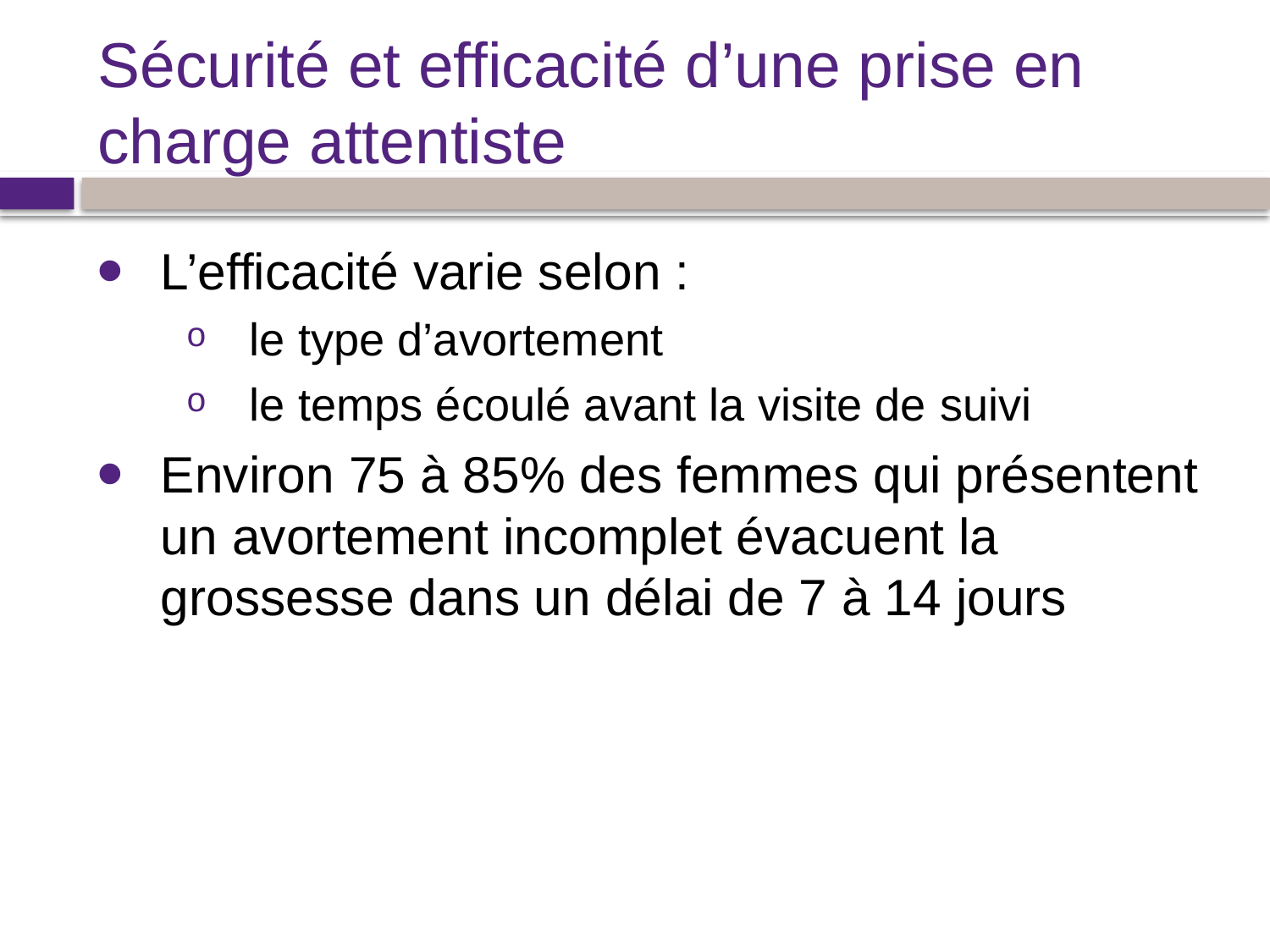

# Sécurité et efficacité d’une prise en charge attentiste
L’efficacité varie selon :
le type d’avortement
le temps écoulé avant la visite de suivi
Environ 75 à 85% des femmes qui présentent un avortement incomplet évacuent la grossesse dans un délai de 7 à 14 jours